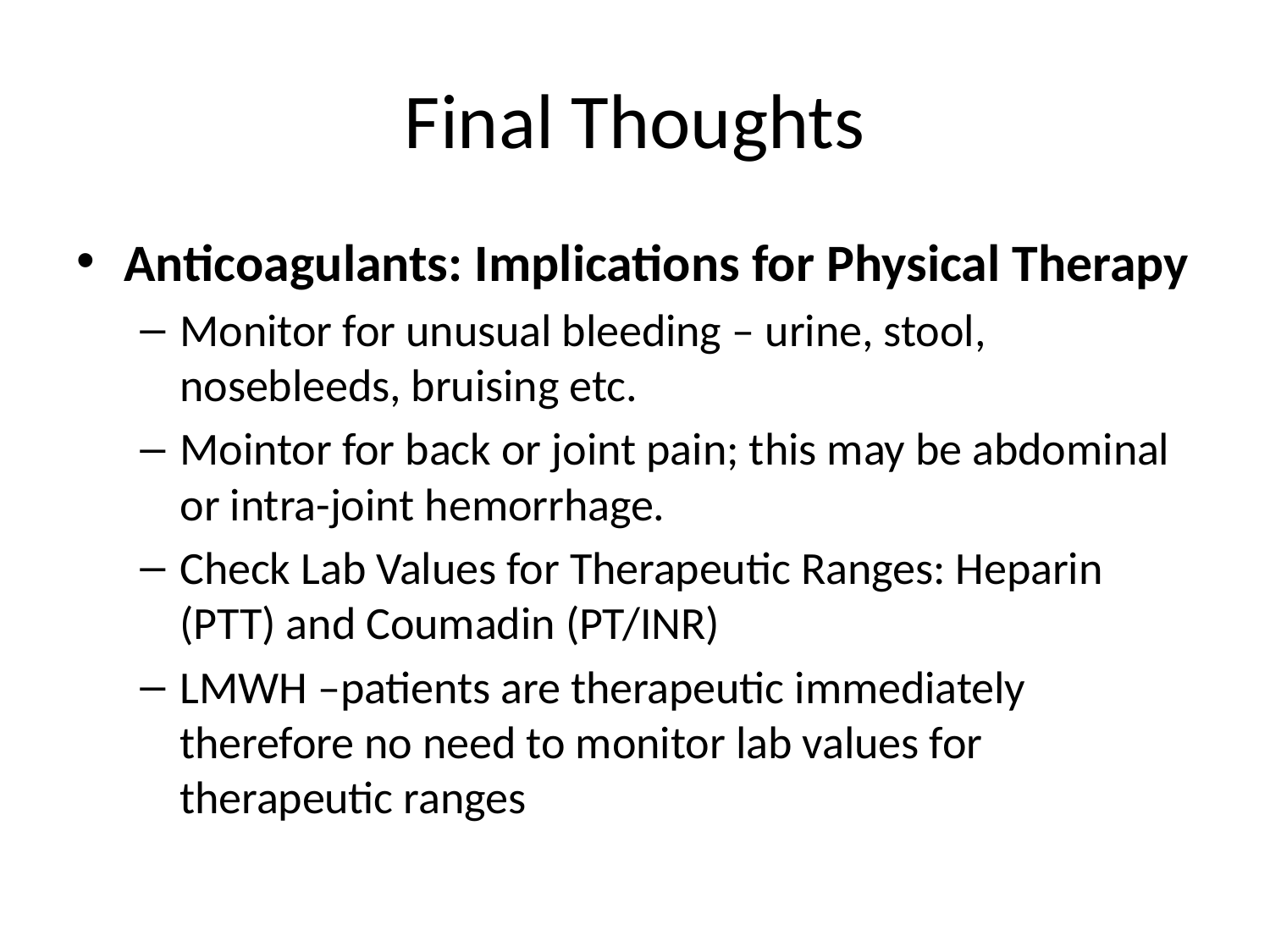

# Final Thoughts
Anticoagulants: Implications for Physical Therapy
Monitor for unusual bleeding – urine, stool, nosebleeds, bruising etc.
Mointor for back or joint pain; this may be abdominal or intra-joint hemorrhage.
Check Lab Values for Therapeutic Ranges: Heparin (PTT) and Coumadin (PT/INR)
LMWH –patients are therapeutic immediately therefore no need to monitor lab values for therapeutic ranges